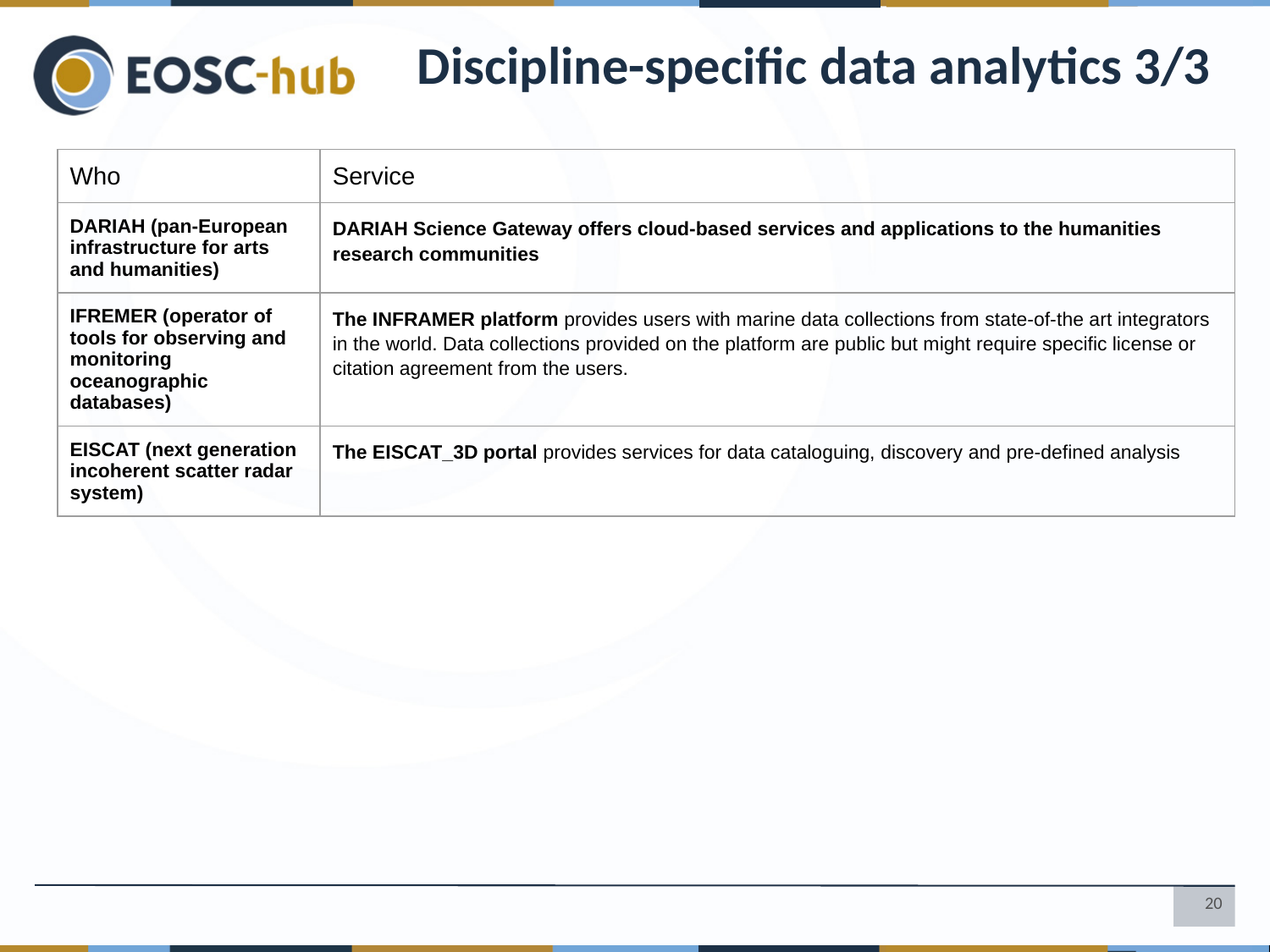

# Discipline-specific data analytics 3/3

| Who | Service |
| --- | --- |
| DARIAH (pan-European infrastructure for arts and humanities) | DARIAH Science Gateway offers cloud-based services and applications to the humanities research communities |
| IFREMER (operator of tools for observing and monitoring oceanographic databases) | The INFRAMER platform provides users with marine data collections from state-of-the art integrators in the world. Data collections provided on the platform are public but might require specific license or citation agreement from the users. |
| EISCAT (next generation incoherent scatter radar system) | The EISCAT\_3D portal provides services for data cataloguing, discovery and pre-defined analysis |
20